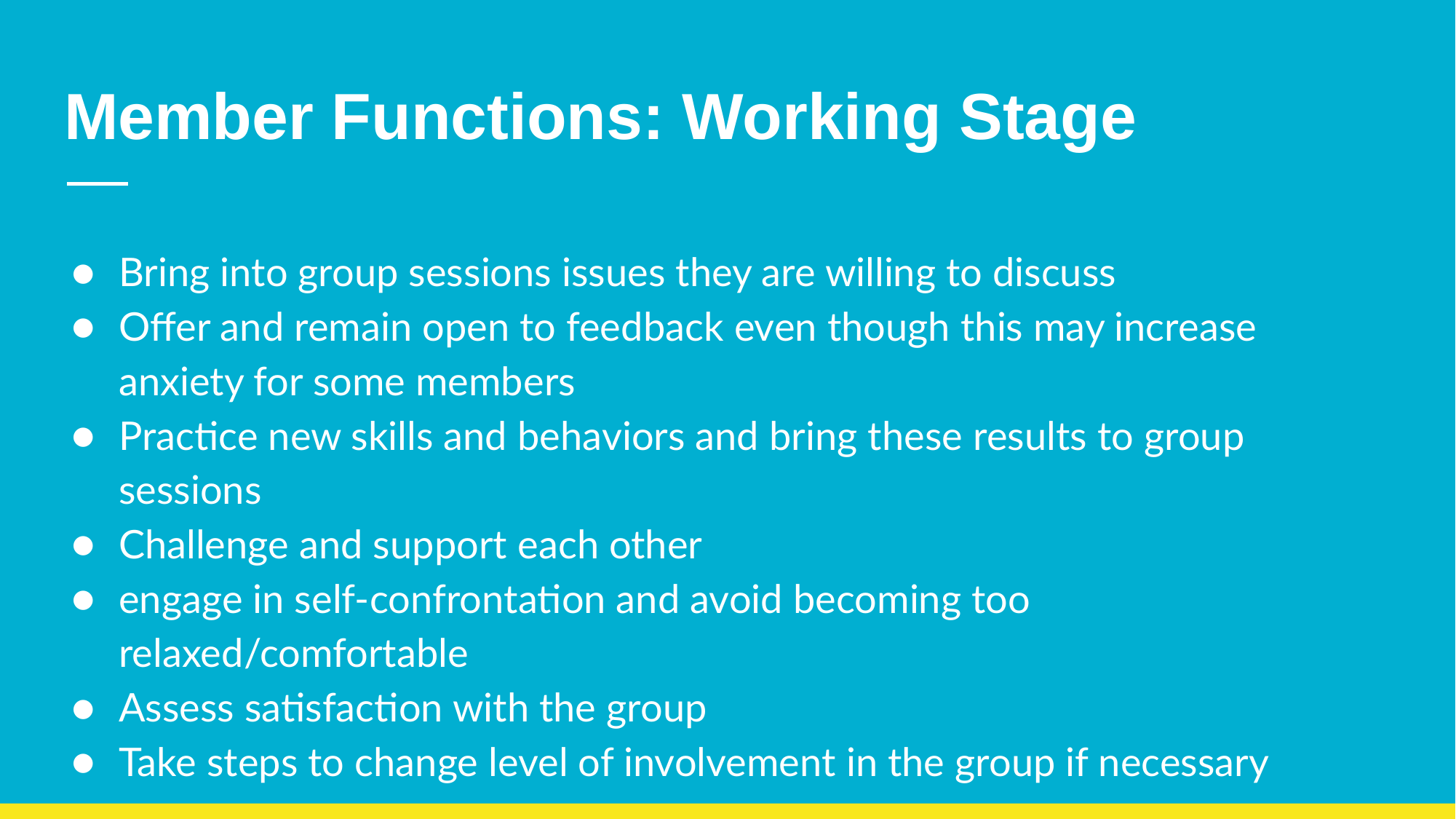

# Member Functions: Working Stage
Bring into group sessions issues they are willing to discuss
Offer and remain open to feedback even though this may increase anxiety for some members
Practice new skills and behaviors and bring these results to group sessions
Challenge and support each other
engage in self-confrontation and avoid becoming too relaxed/comfortable
Assess satisfaction with the group
Take steps to change level of involvement in the group if necessary